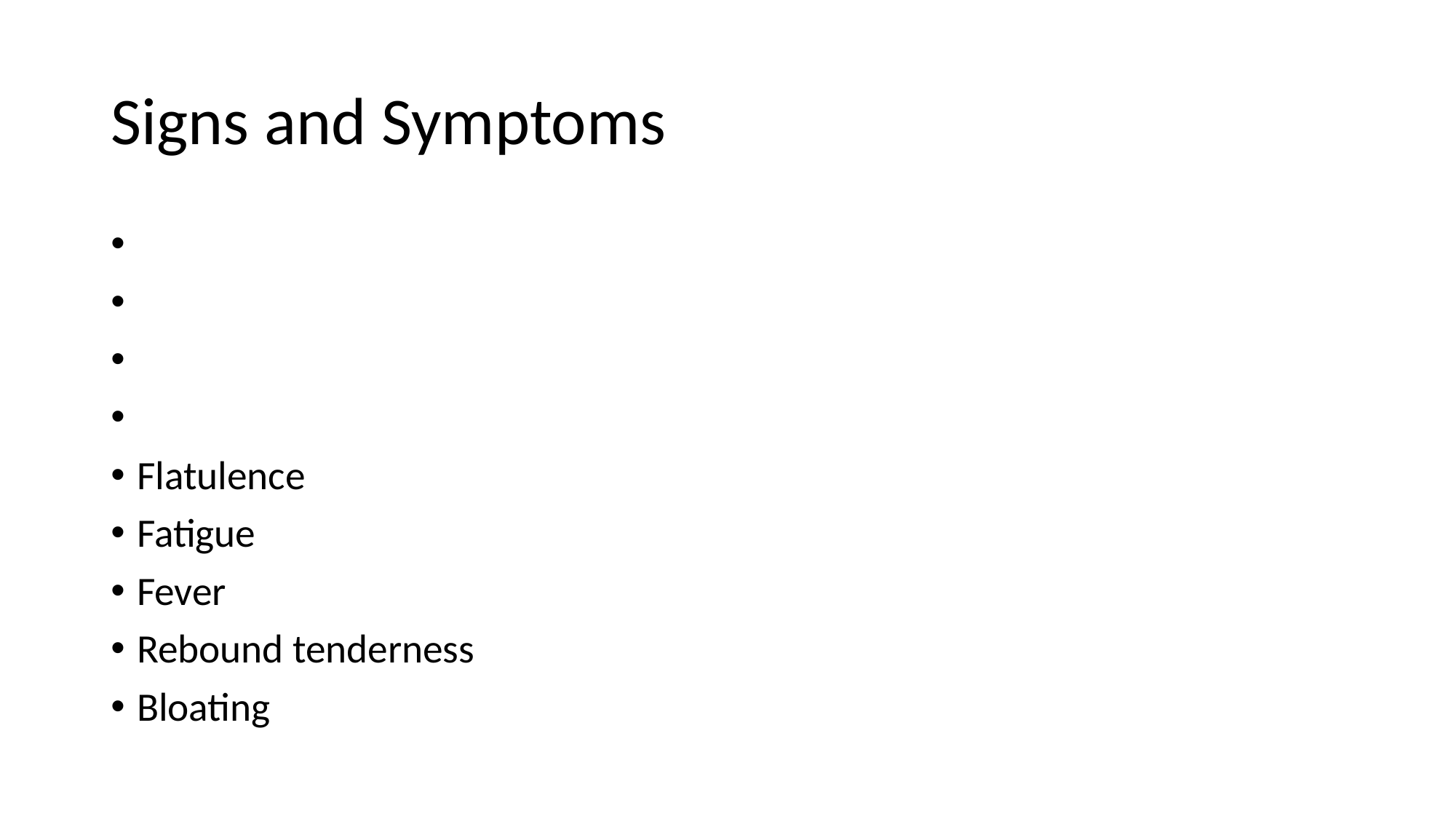

# Signs and Symptoms

Flatulence
Fatigue
Fever
Rebound tenderness
Bloating